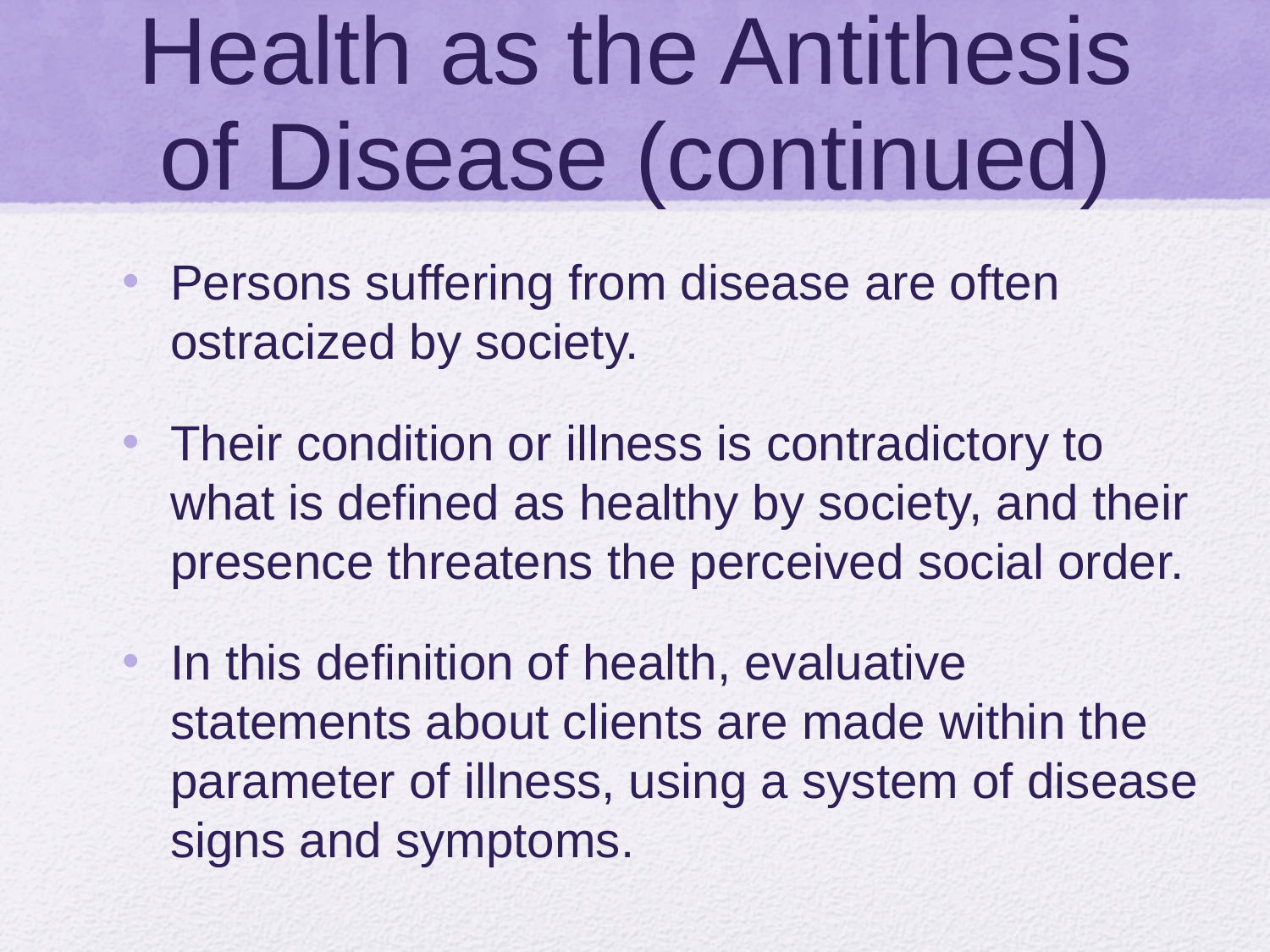

# Health as the Antithesis of Disease (continued)
Persons suffering from disease are often ostracized by society.
Their condition or illness is contradictory to what is defined as healthy by society, and their presence threatens the perceived social order.
In this definition of health, evaluative statements about clients are made within the parameter of illness, using a system of disease signs and symptoms.